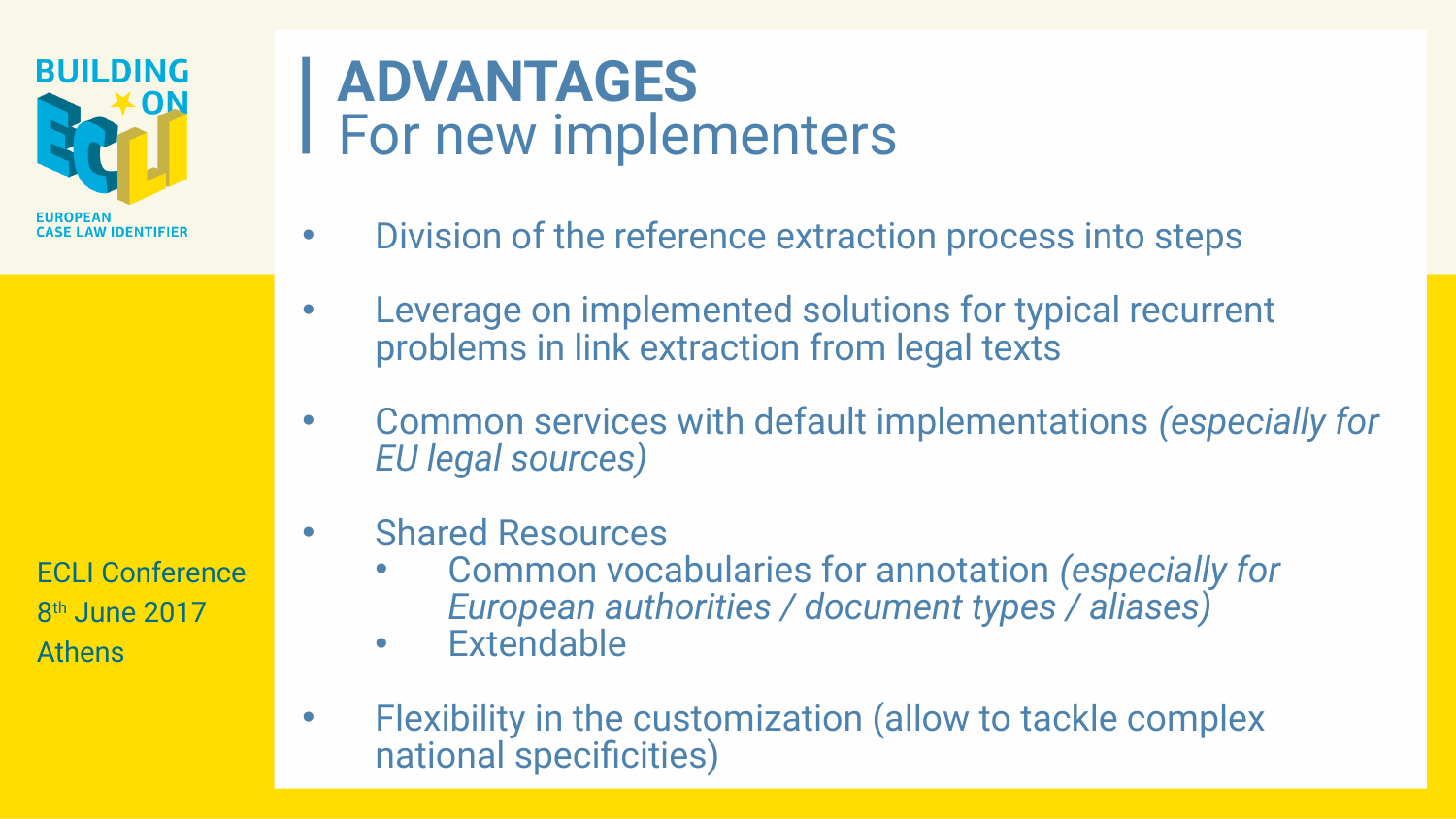

ADVANTAGES
For new implementers

Division of the reference extraction process into steps

Leverage on implemented solutions for typical recurrent problems in link extraction from legal texts

Common services with default implementations (especially for EU legal sources)

Shared Resources
Common vocabularies for annotation (especially for European authorities / document types / aliases)
Extendable

Flexibility in the customization (allow to tackle complex national specificities)

ECLI Conference
8th June 2017
Athens